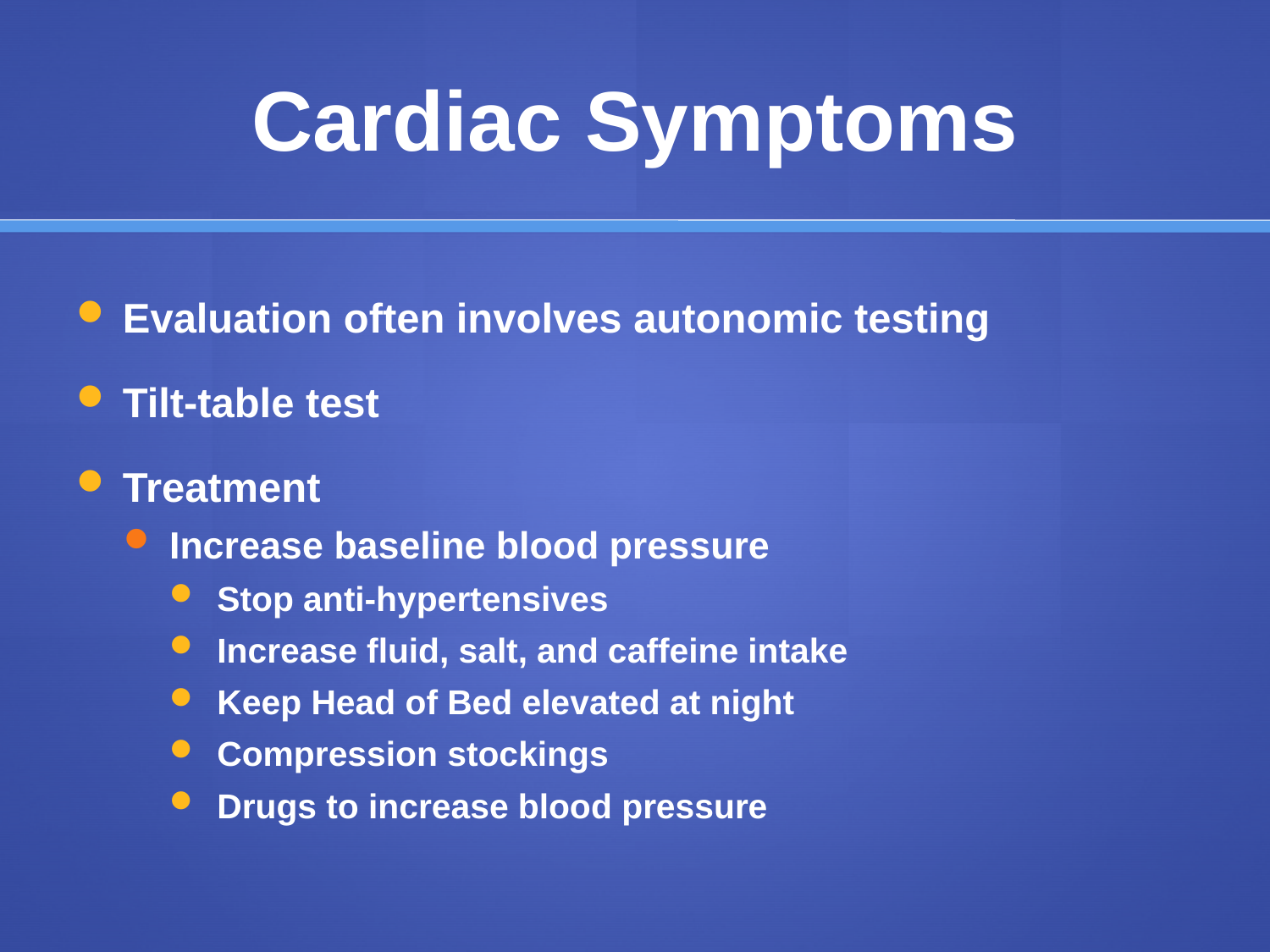

# Cardiac Symptoms
Evaluation often involves autonomic testing
Tilt-table test
Treatment
Increase baseline blood pressure
Stop anti-hypertensives
Increase fluid, salt, and caffeine intake
Keep Head of Bed elevated at night
Compression stockings
Drugs to increase blood pressure